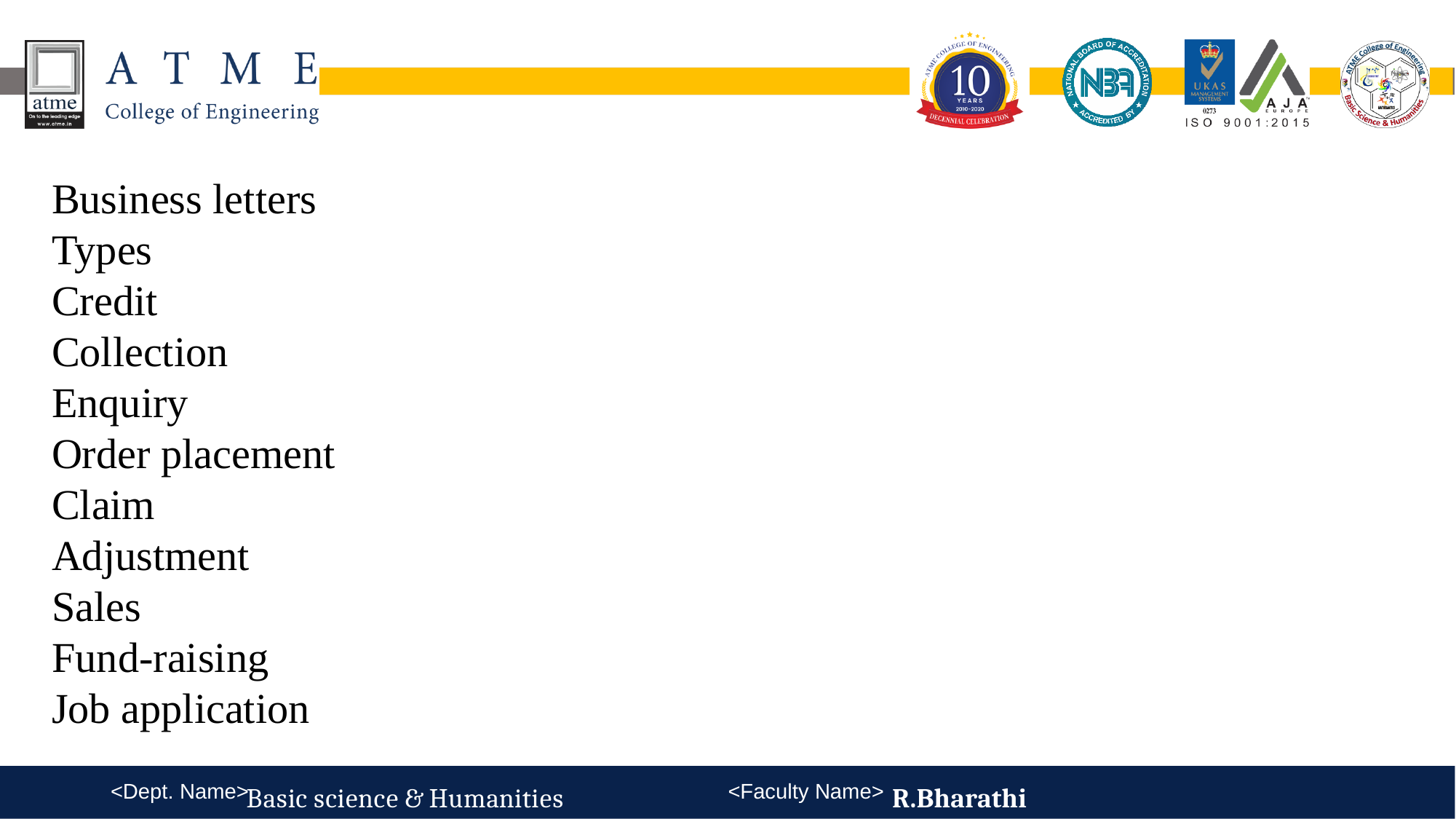

Business letters
Types
Credit
Collection
Enquiry
Order placement
Claim
Adjustment
Sales
Fund-raising
Job application
Basic science & Humanities
R.Bharathi